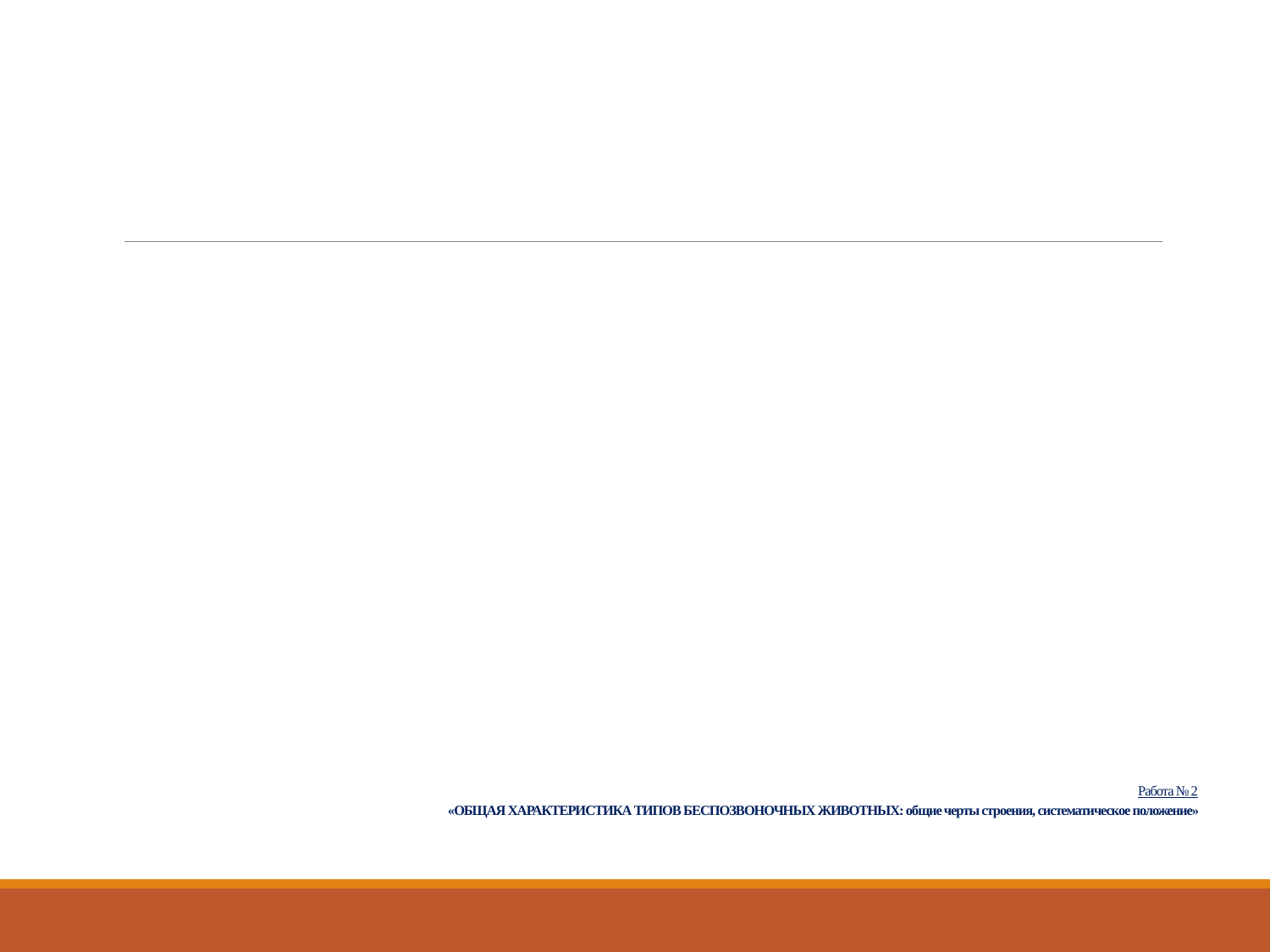

# Работа № 2 «ОБЩАЯ ХАРАКТЕРИСТИКА ТИПОВ БЕСПОЗВОНОЧНЫХ ЖИВОТНЫХ: общие черты строения, систематическое положение»